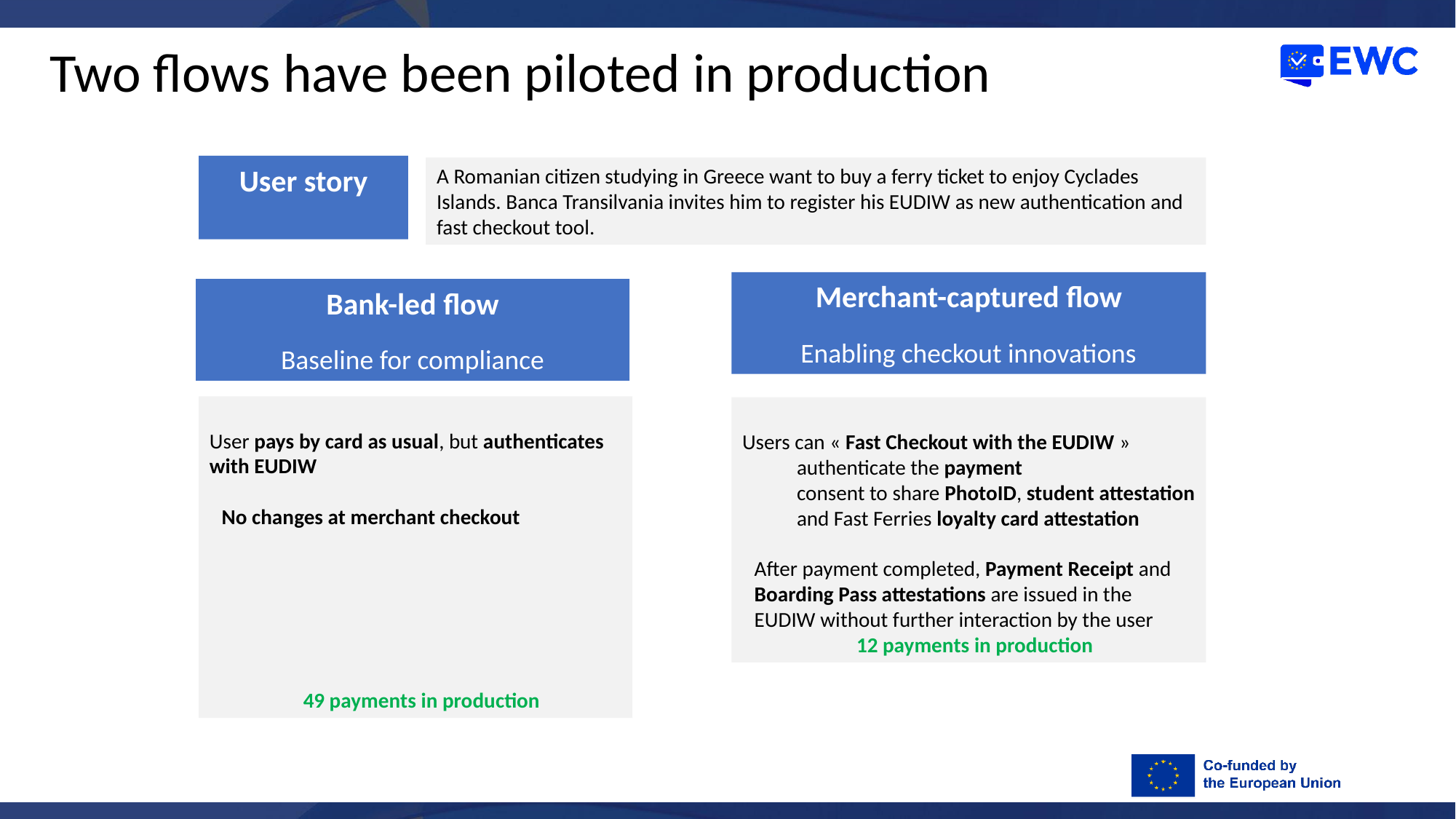

# Two flows have been piloted in production
User story

A Romanian citizen studying in Greece want to buy a ferry ticket to enjoy Cyclades Islands. Banca Transilvania invites him to register his EUDIW as new authentication and fast checkout tool.
Merchant-captured flow

Enabling checkout innovations
Bank-led flow

Baseline for compliance

User pays by card as usual, but authenticates with EUDIW

No changes at merchant checkout

49 payments in production

Users can « Fast Checkout with the EUDIW »
authenticate the payment
consent to share PhotoID, student attestation and Fast Ferries loyalty card attestation

After payment completed, Payment Receipt and Boarding Pass attestations are issued in the EUDIW without further interaction by the user
12 payments in production